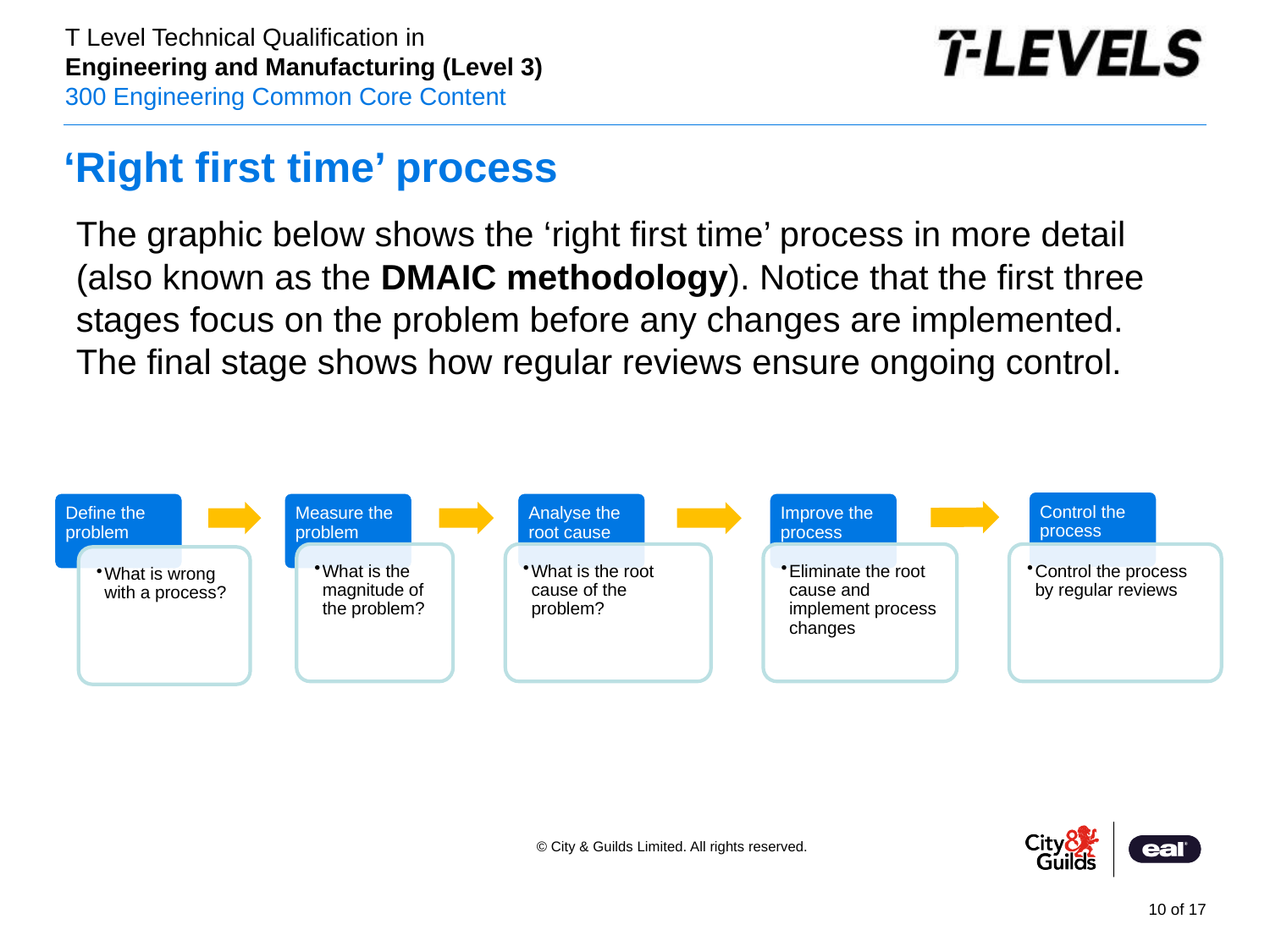

# ‘Right first time’ process
The graphic below shows the ‘right first time’ process in more detail (also known as the DMAIC methodology). Notice that the first three stages focus on the problem before any changes are implemented. The final stage shows how regular reviews ensure ongoing control.
Define the problem
What is wrong with a process?

Measure the problem
What is the magnitude of the problem?

Analyse the root cause
What is the root cause of the problem?

Improve the process
Eliminate the root cause and implement process changes

Control the process
Control the process by regular reviews